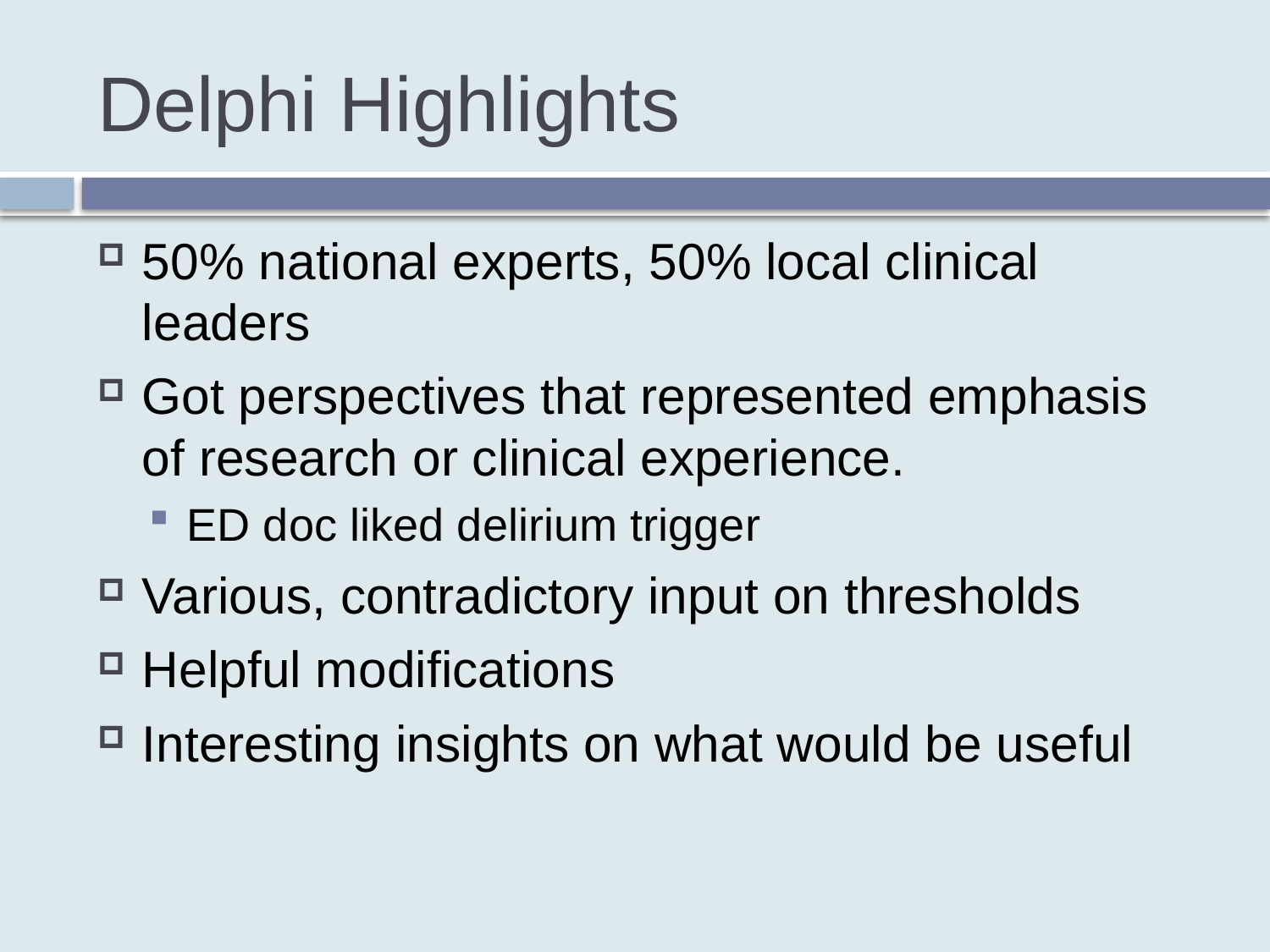

# Delphi Highlights
50% national experts, 50% local clinical leaders
Got perspectives that represented emphasis of research or clinical experience.
ED doc liked delirium trigger
Various, contradictory input on thresholds
Helpful modifications
Interesting insights on what would be useful